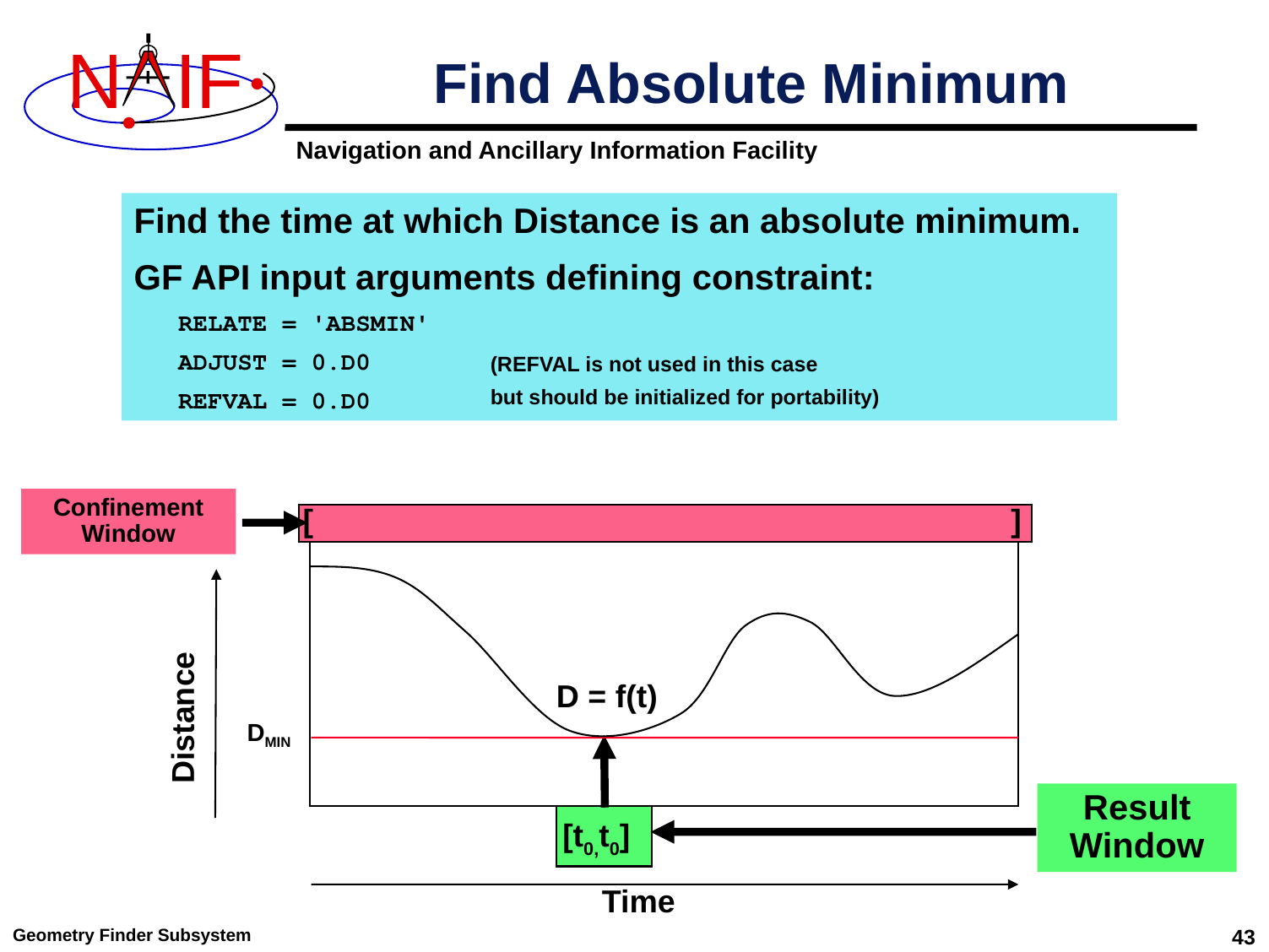

# Find Absolute Minimum
Find the time at which Distance is an absolute minimum.
GF API input arguments defining constraint:
   RELATE = 'ABSMIN'
   ADJUST = 0.D0
   REFVAL = 0.D0
(REFVAL is not used in this case
but should be initialized for portability)
Confinement Window
[                                                                               ]

D = f(t)
Distance
DMIN

Result Window

[t0,t0]

Time

Geometry Finder Subsystem
43